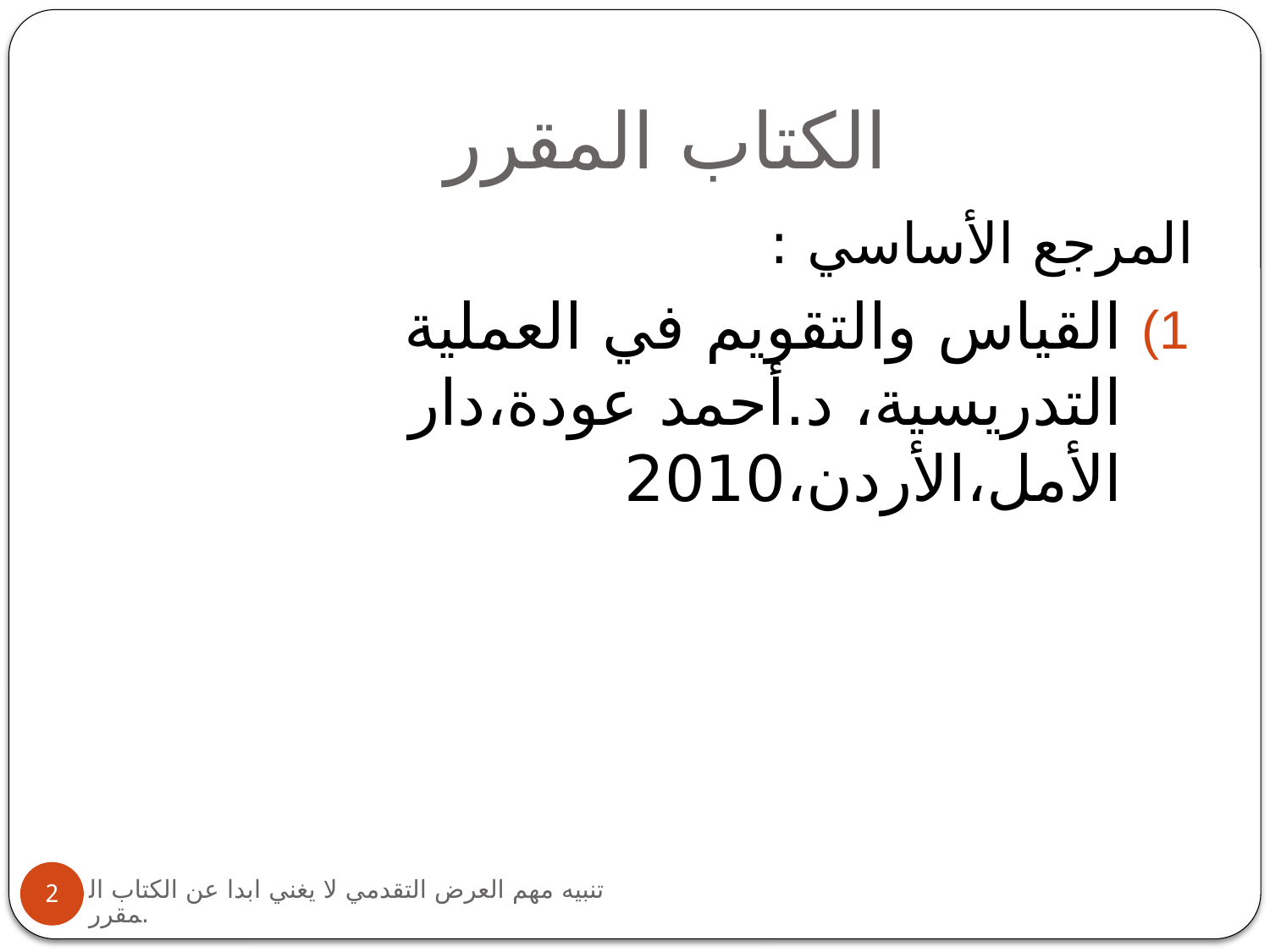

# الكتاب المقرر
المرجع الأساسي :
القياس والتقويم في العملية التدريسية، د.أحمد عودة،دار الأمل،الأردن،2010
تنبيه مهم العرض التقدمي لا يغني ابدا عن الكتاب المقرر.
2